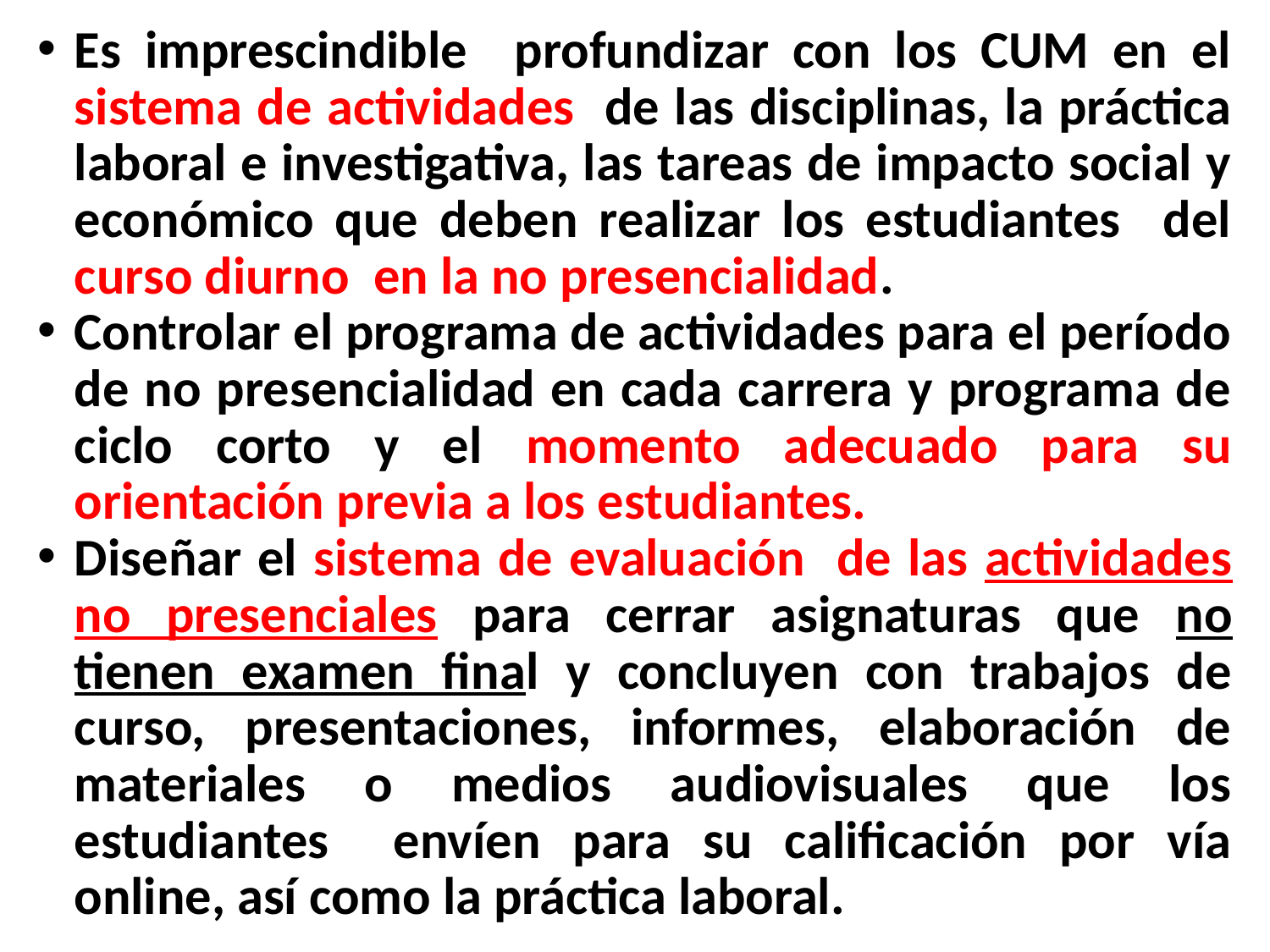

Es imprescindible  profundizar con los CUM en el sistema de actividades  de las disciplinas, la práctica laboral e investigativa, las tareas de impacto social y económico que deben realizar los estudiantes  del curso diurno  en la no presencialidad.
Controlar el programa de actividades para el período de no presencialidad en cada carrera y programa de ciclo corto y el momento adecuado para su orientación previa a los estudiantes.
Diseñar el sistema de evaluación  de las actividades no presenciales para cerrar asignaturas que no tienen examen final y concluyen con trabajos de curso, presentaciones, informes, elaboración de materiales o medios audiovisuales que los estudiantes  envíen para su calificación por vía online, así como la práctica laboral.